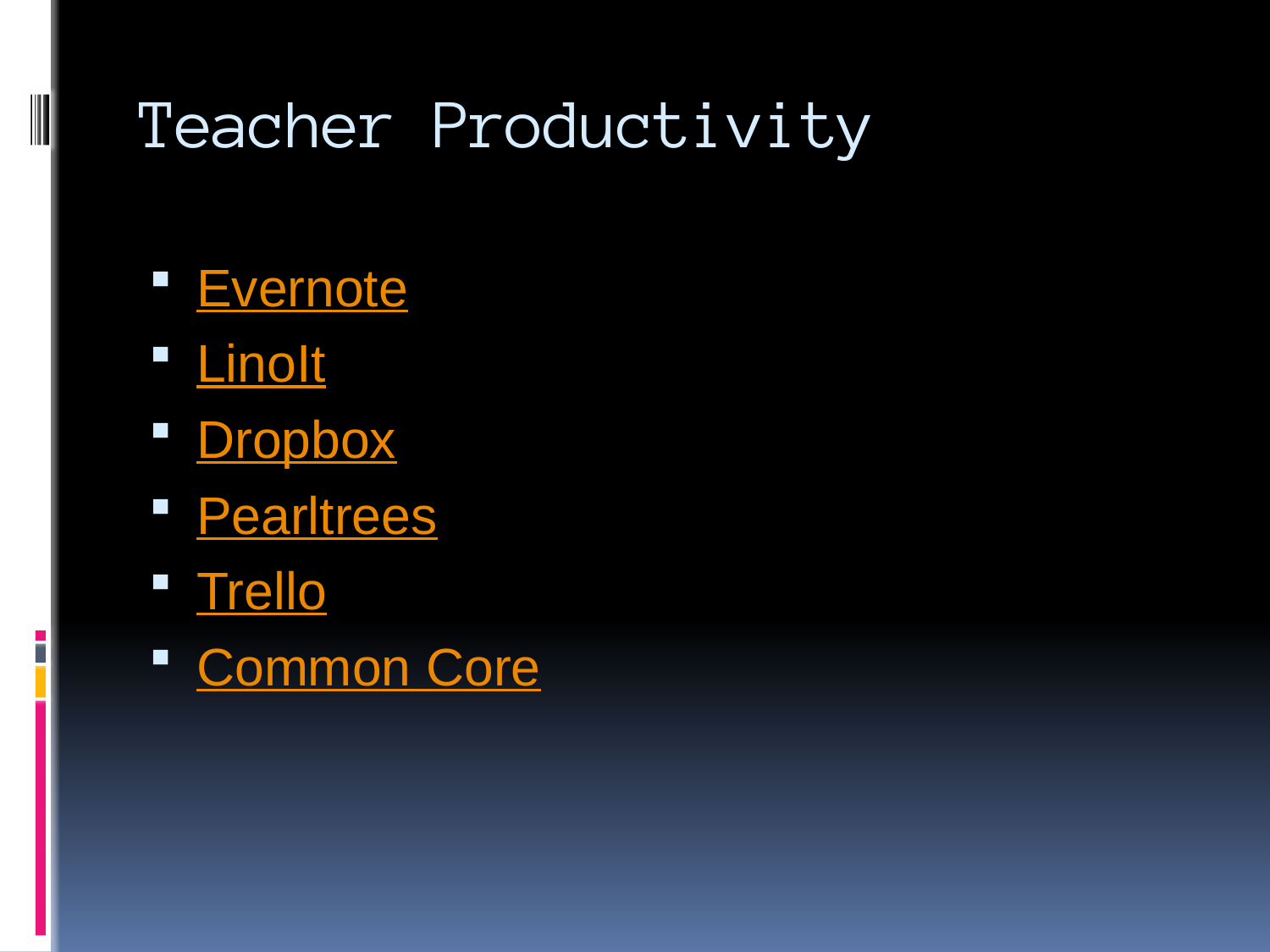

# Teacher Productivity
Evernote
LinoIt
Dropbox
Pearltrees
Trello
Common Core